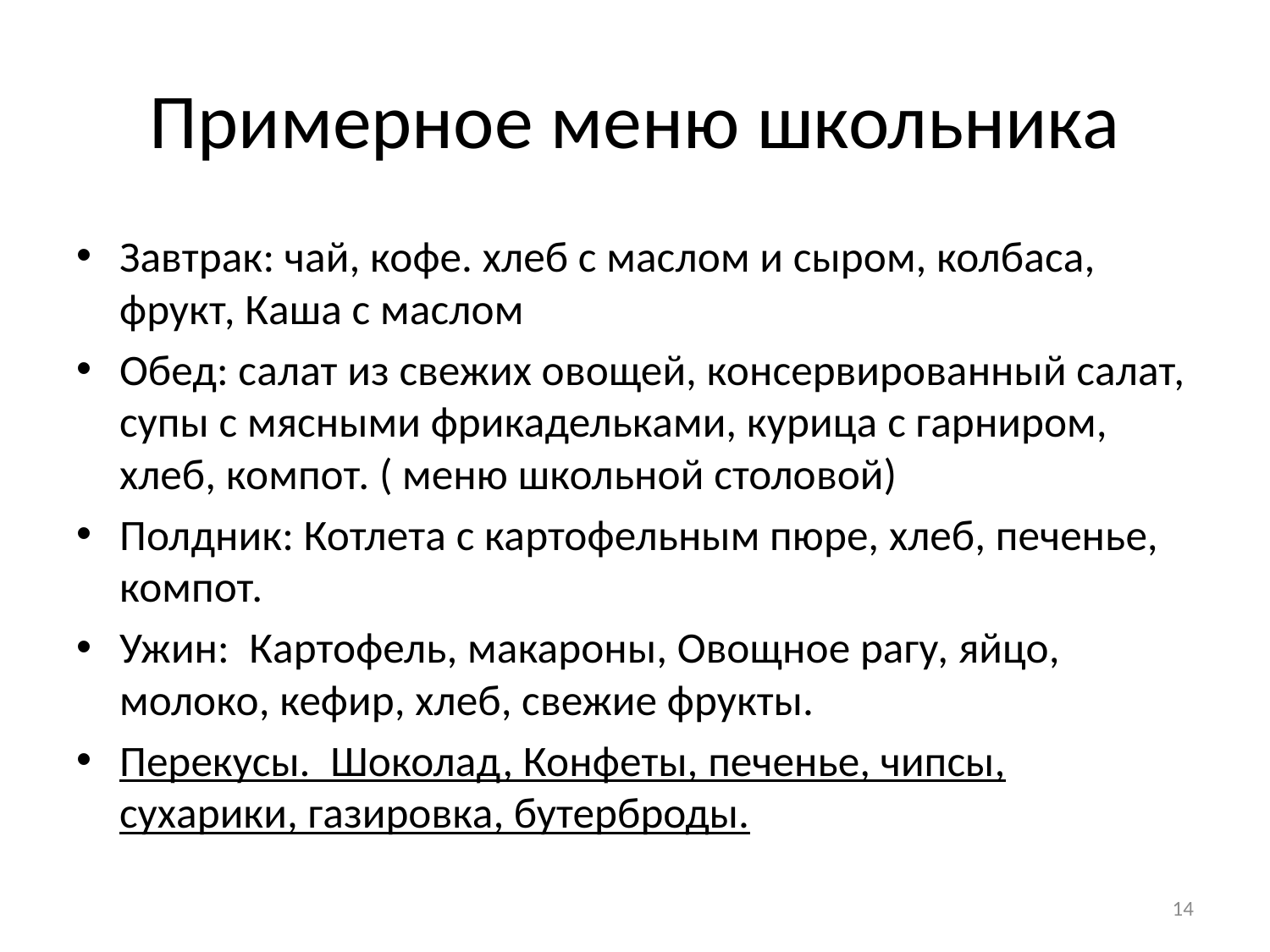

# Примерное меню школьника
Завтрак: чай, кофе. хлеб с маслом и сыром, колбаса,  фрукт, Каша с маслом
Обед: салат из свежих овощей, консервированный салат, супы с мясными фрикадельками, курица с гарниром, хлеб, компот. ( меню школьной столовой)
Полдник: Котлета с картофельным пюре, хлеб, печенье, компот.
Ужин:  Картофель, макароны, Овощное рагу, яйцо, молоко, кефир, хлеб, свежие фрукты.
Перекусы.  Шоколад, Конфеты, печенье, чипсы, сухарики, газировка, бутерброды.

14